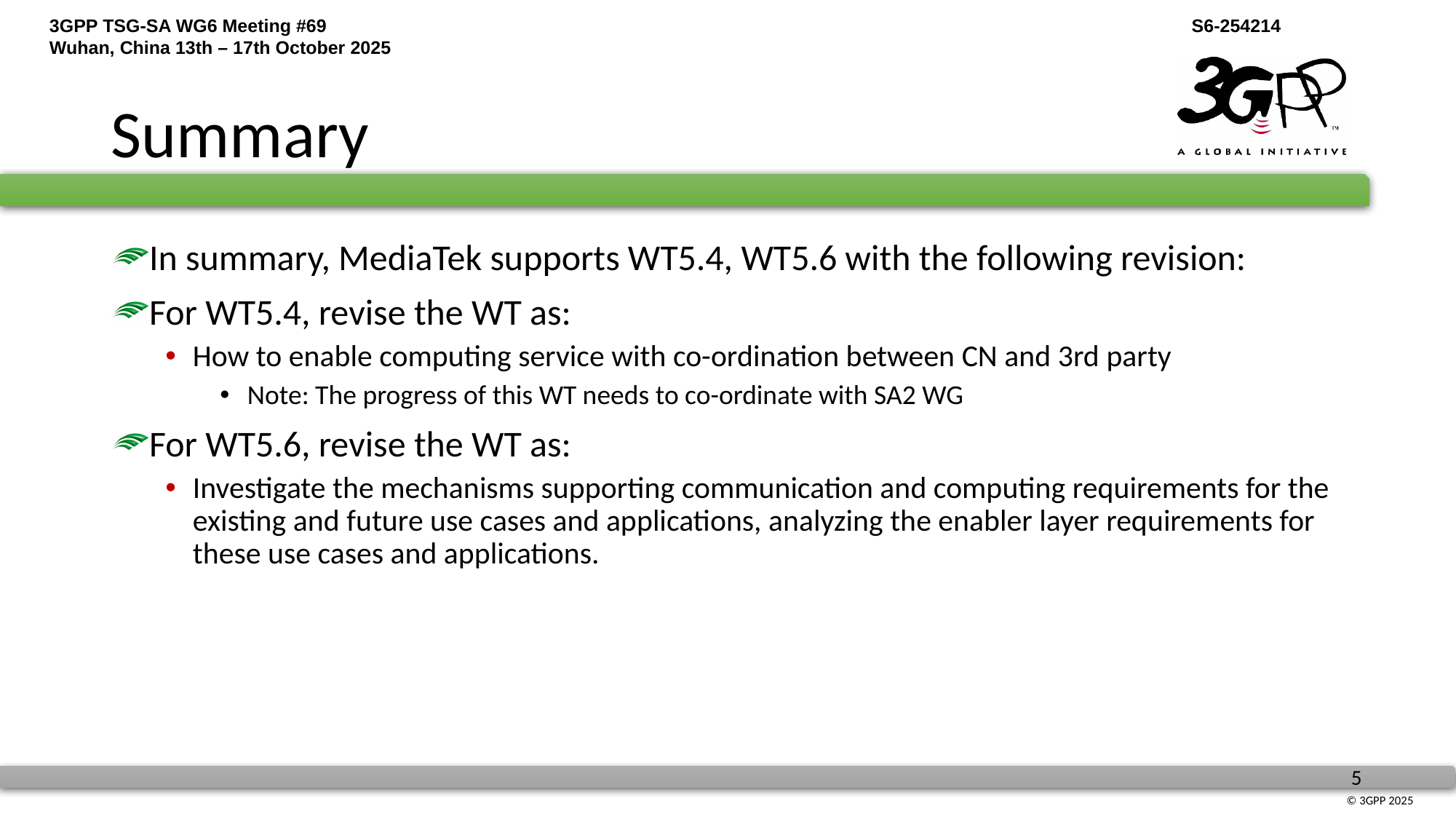

# Summary
In summary, MediaTek supports WT5.4, WT5.6 with the following revision:
For WT5.4, revise the WT as:
How to enable computing service with co-ordination between CN and 3rd party
Note: The progress of this WT needs to co-ordinate with SA2 WG
For WT5.6, revise the WT as:
Investigate the mechanisms supporting communication and computing requirements for the existing and future use cases and applications, analyzing the enabler layer requirements for these use cases and applications.